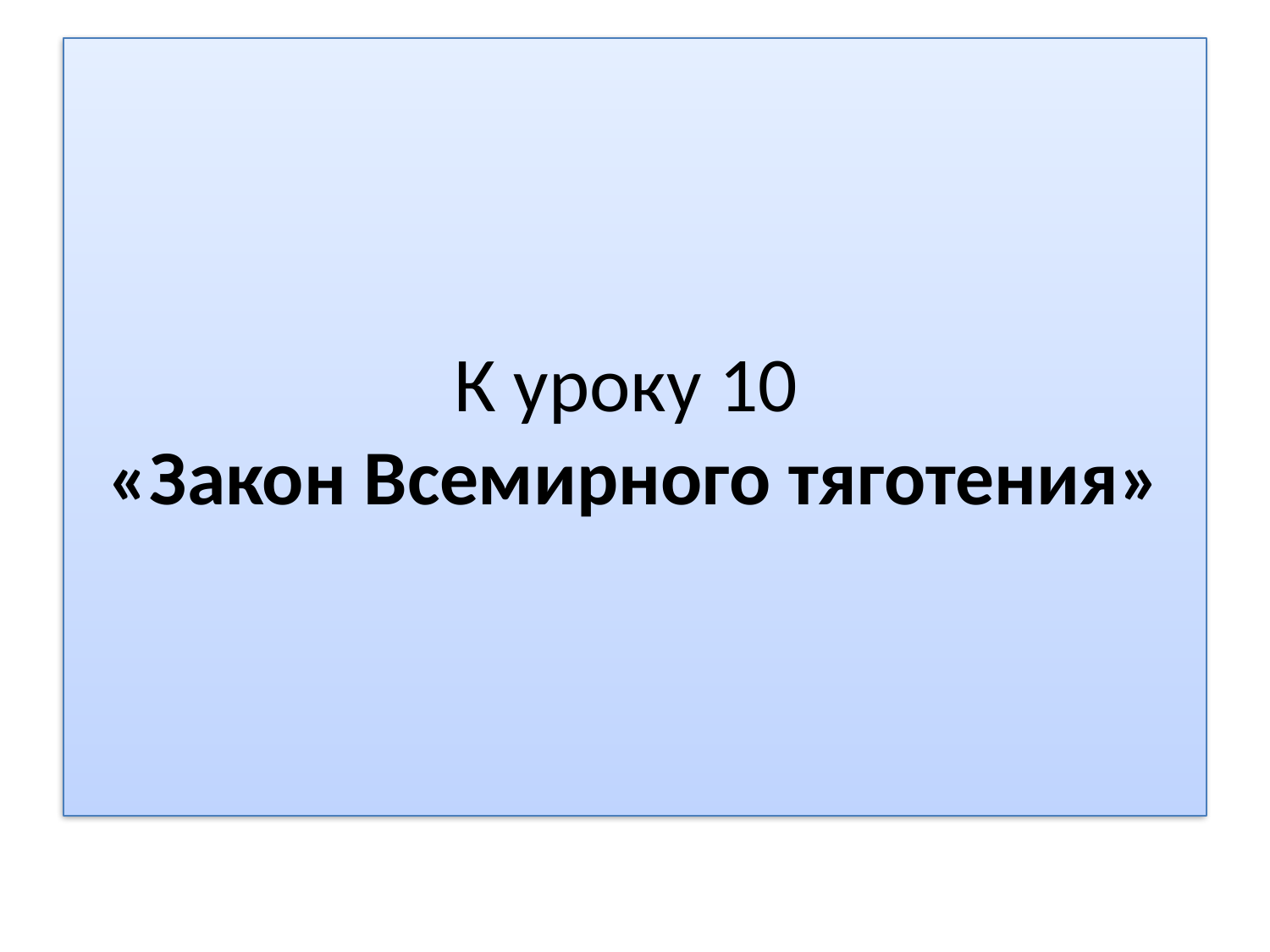

# К уроку 10 «Закон Всемирного тяготения»